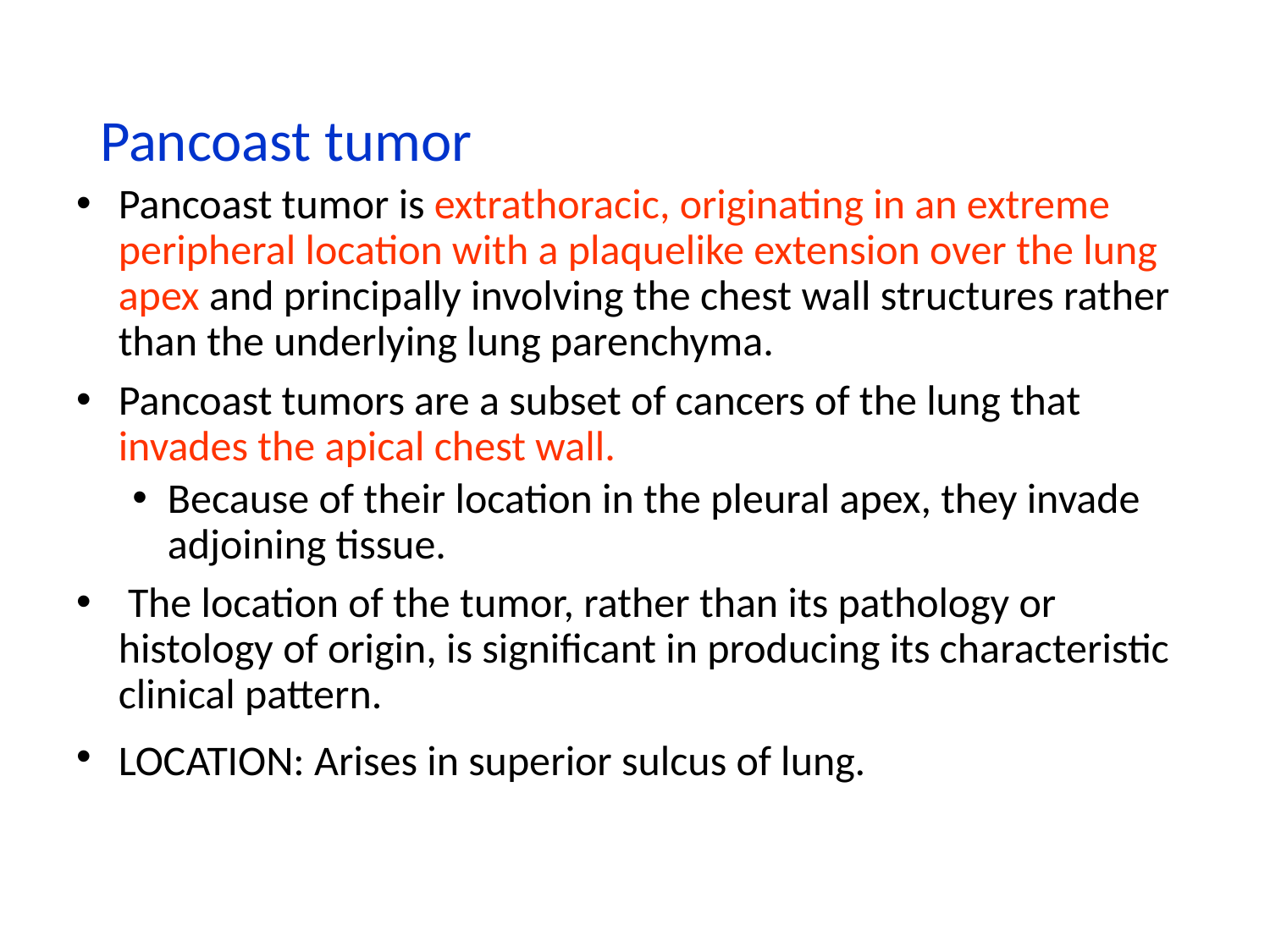

# Pancoast tumor
Pancoast tumor is extrathoracic, originating in an extreme peripheral location with a plaquelike extension over the lung apex and principally involving the chest wall structures rather than the underlying lung parenchyma.
Pancoast tumors are a subset of cancers of the lung that invades the apical chest wall.
Because of their location in the pleural apex, they invade adjoining tissue.
 The location of the tumor, rather than its pathology or histology of origin, is significant in producing its characteristic clinical pattern.
LOCATION: Arises in superior sulcus of lung.